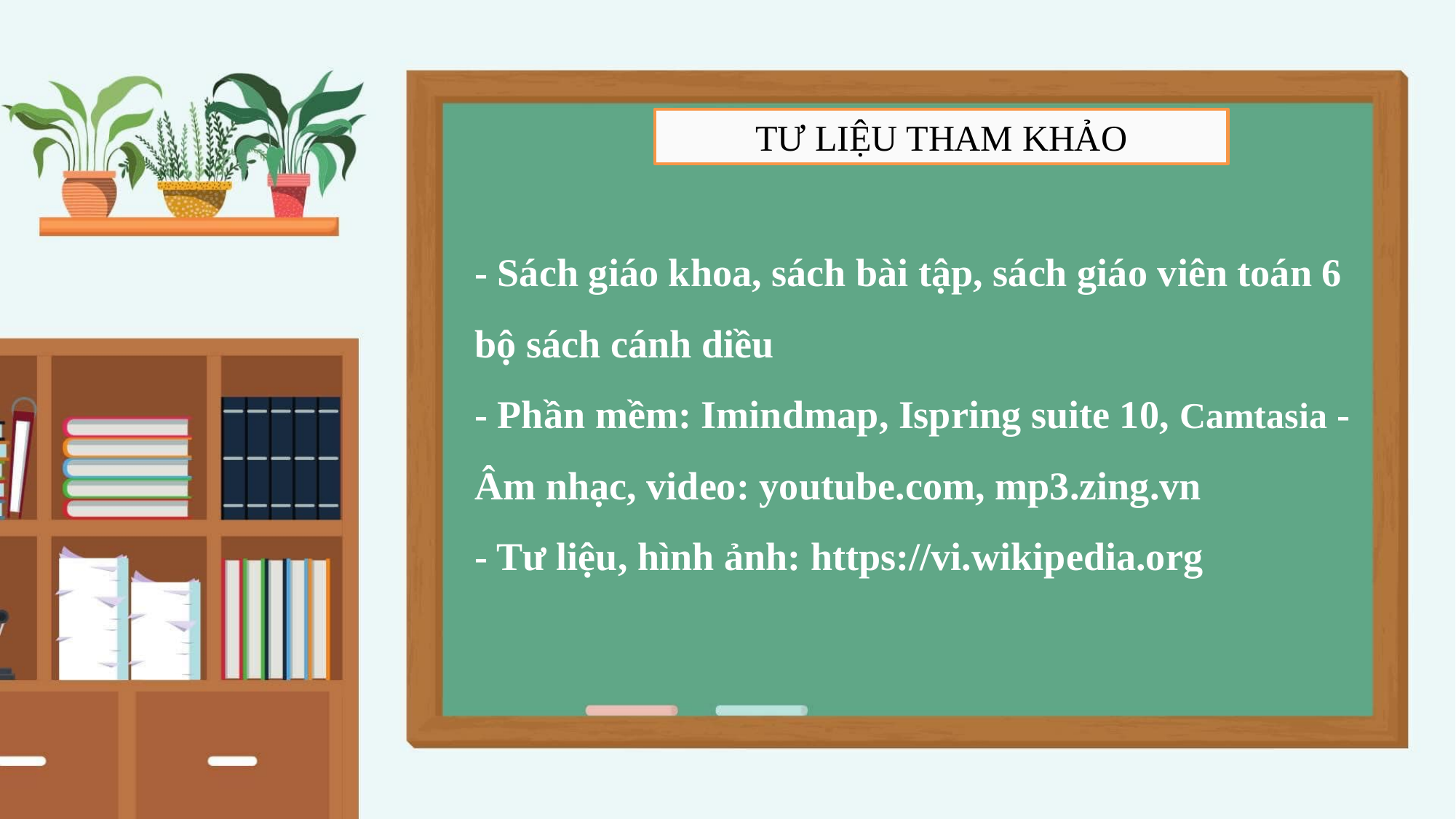

TƯ LIỆU THAM KHẢO
- Sách giáo khoa, sách bài tập, sách giáo viên toán 6 bộ sách cánh diều
- Phần mềm: Imindmap, Ispring suite 10, Camtasia - Âm nhạc, video: youtube.com, mp3.zing.vn
- Tư liệu, hình ảnh: https://vi.wikipedia.org